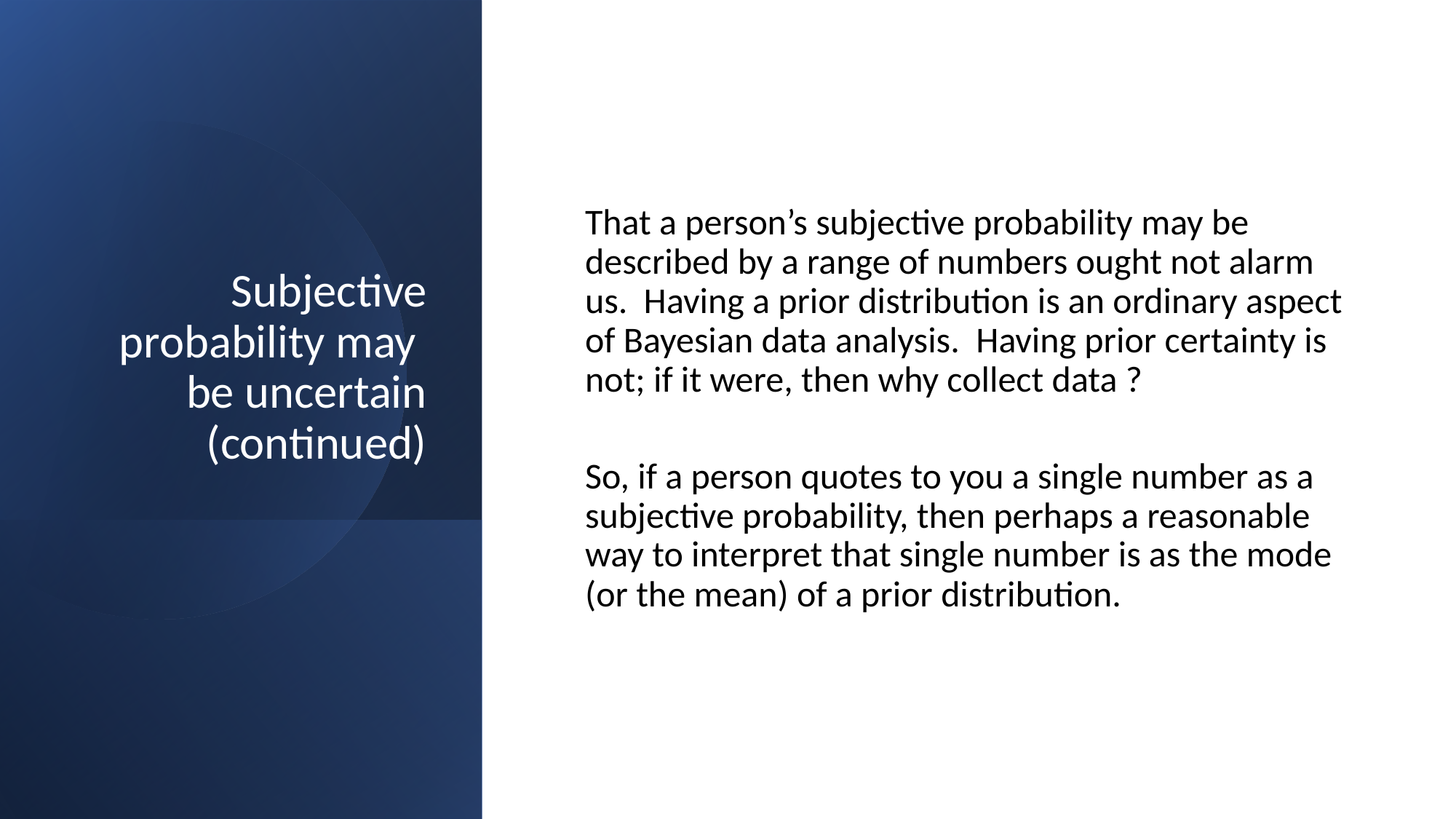

# Subjective probability may be uncertain (continued)
That a person’s subjective probability may be described by a range of numbers ought not alarm us.  Having a prior distribution is an ordinary aspect of Bayesian data analysis.  Having prior certainty is not; if it were, then why collect data ?

So, if a person quotes to you a single number as a subjective probability, then perhaps a reasonable way to interpret that single number is as the mode (or the mean) of a prior distribution.